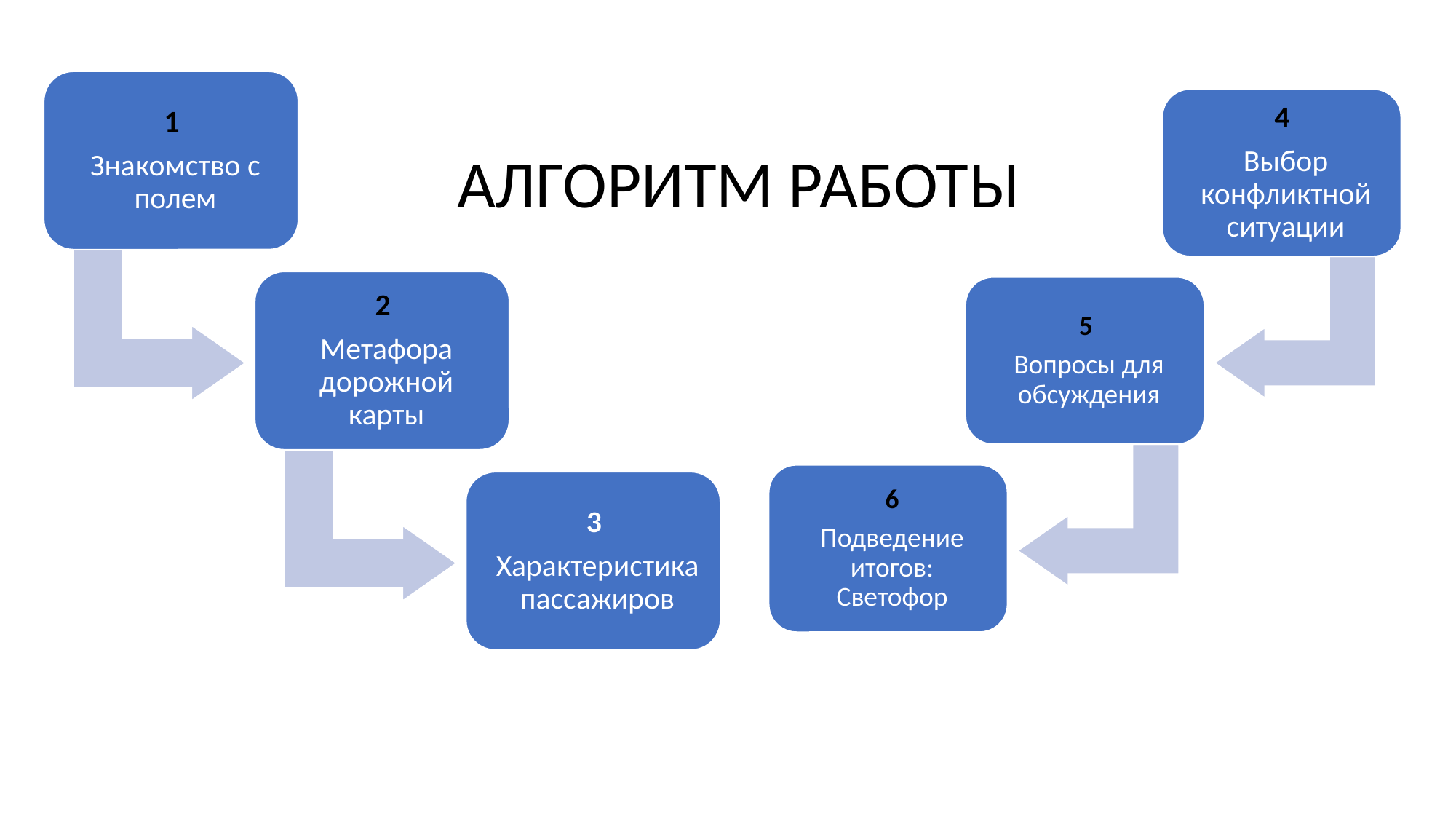

4
Выбор конфликтной ситуации

5
Вопросы для обсуждения

6
Подведение итогов: Светофор

1
Знакомство с полем

2
Метафора дорожной карты

3
Характеристика пассажиров

# АЛГОРИТМ РАБОТЫ